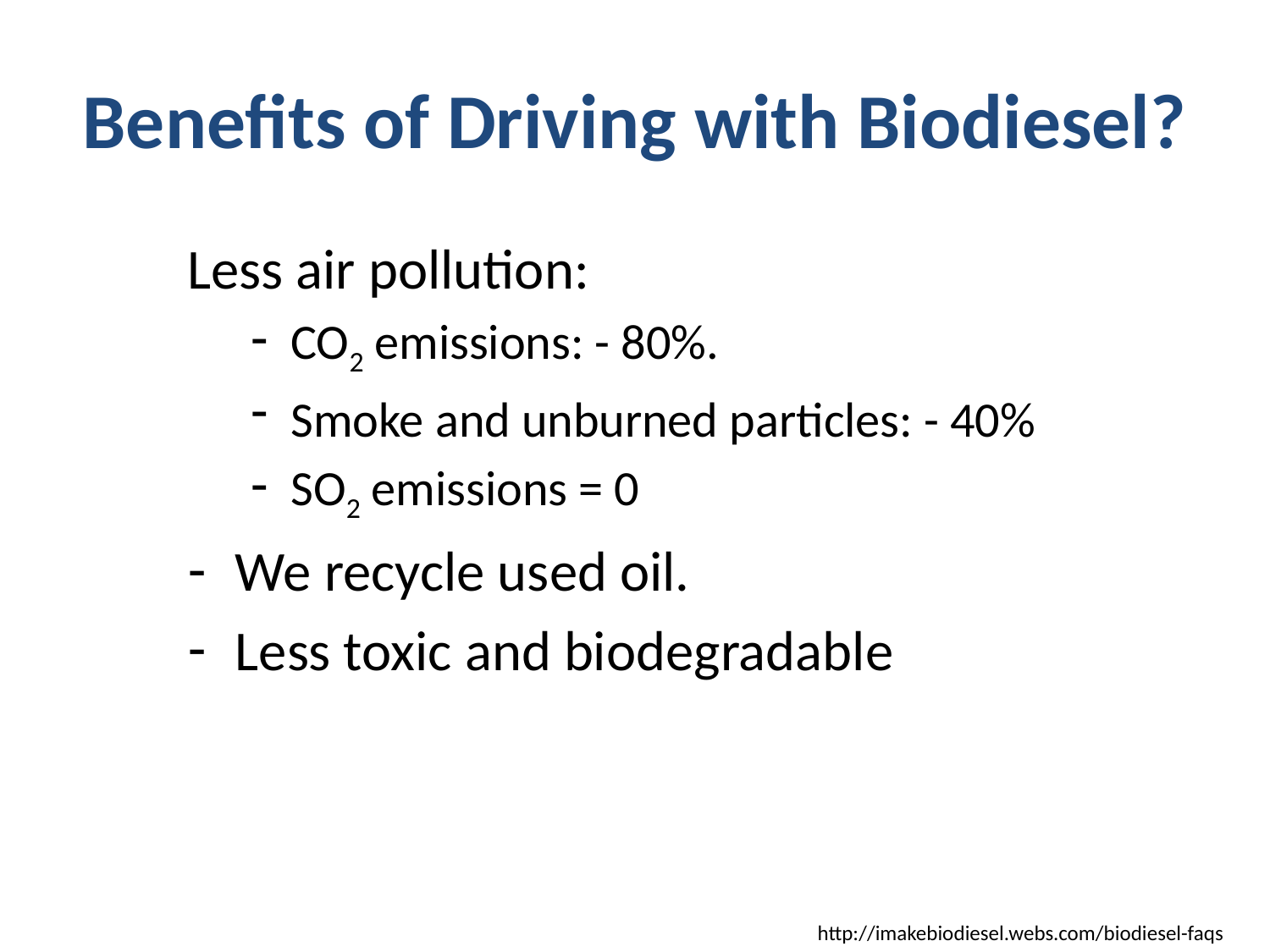

# Benefits of Driving with Biodiesel?
Less air pollution:
CO2 emissions: - 80%.
Smoke and unburned particles: - 40%
SO2 emissions = 0
We recycle used oil.
Less toxic and biodegradable
http://imakebiodiesel.webs.com/biodiesel-faqs